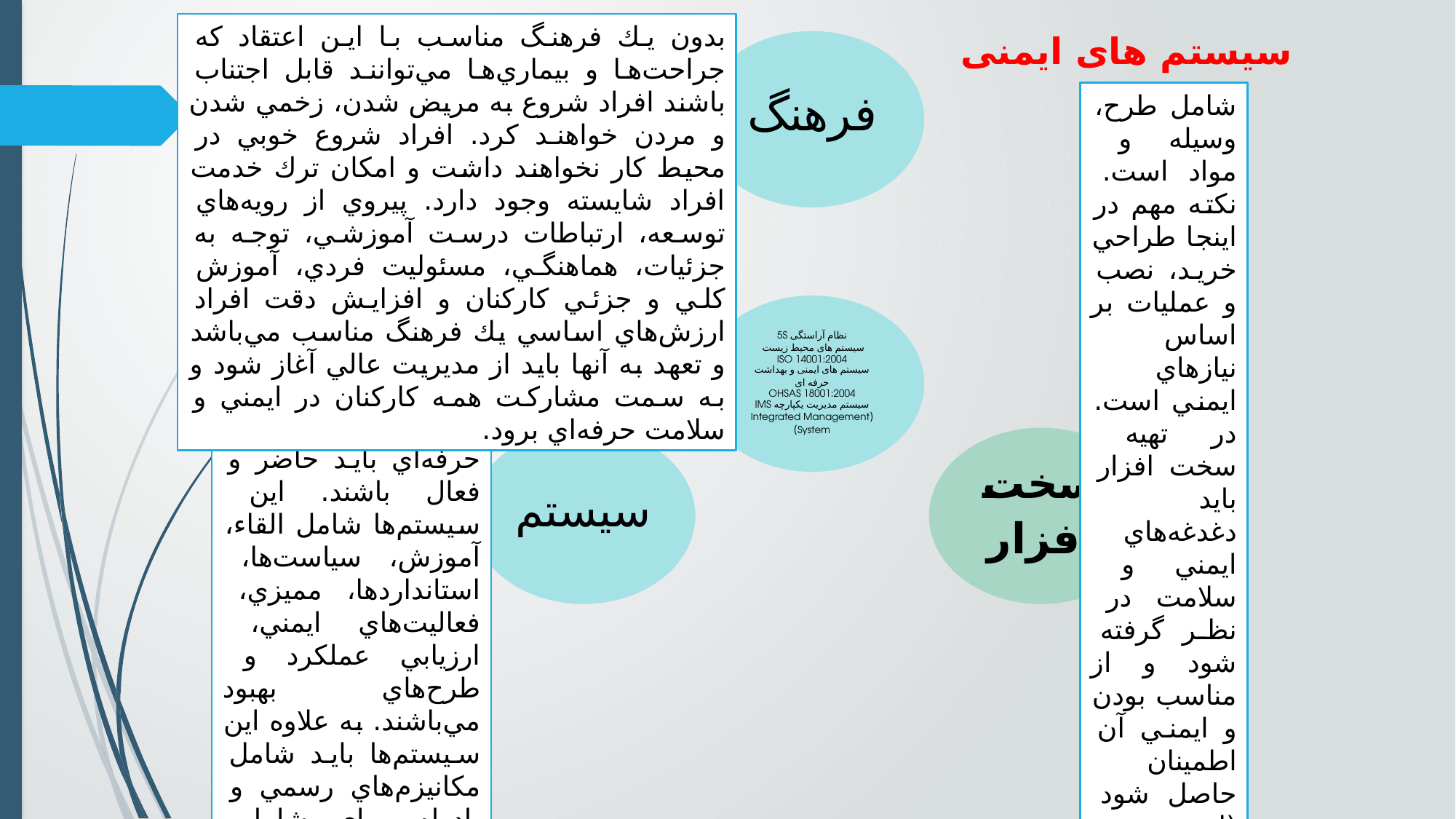

بدون يك فرهنگ مناسب با اين اعتقاد كه جراحت‌ها و بيماري‌ها مي‌توانند قابل اجتناب باشند افراد شروع به مريض شدن، زخمي شدن و مردن خواهند كرد. افراد شروع خوبي در محيط كار نخواهند داشت و امكان ترك خدمت افراد شايسته وجود دارد. پيروي از رويه‌هاي توسعه، ارتباطات درست آموزشي، توجه به جزئيات، هماهنگي، مسئوليت فردي، آموزش كلي و جزئي كاركنان و افزايش دقت افراد ارزش‌هاي اساسي يك فرهنگ مناسب مي‌باشد و تعهد به آنها بايد از مديريت عالي آغاز شود و به سمت مشاركت همه كاركنان در ايمني و سلامت حرفه‌اي برود.
سیستم های ایمنی
نظام آراستگی 5S
سیستم های محیط زیست
ISO 14001:2004
سیستم های ایمنی و بهداشت حرفه ای
OHSAS 18001:2004
سیستم مدیریت یکپارچه IMS
فرهنگ
سخت افزار
سیستم
شامل طرح، وسيله و مواد است. نكته مهم در اينجا طراحي خريد، نصب و عمليات بر اساس نياز‌هاي ايمني است. در تهيه سخت افزار بايد دغدغه‌هاي ايمني و سلامت در نظر گرفته شود و از مناسب بودن و ايمني آن اطمينان حاصل شود (استون 2004، 653).
در سازمان‌ها سيستم‌هاي مرتبط با ايمني و سلامت حرفه‌اي بايد حاضر و فعال باشند. اين سيستم‌ها شامل القاء، آموزش، سياست‌ها، استانداردها، مميزي، فعاليت‌هاي ايمني، ارزيابي عملكرد و طرح‌هاي بهبود مي‌باشند. به علاوه اين سيستم‌ها بايد شامل مكانيزم‌هاي رسمي و بادوام براي شامل شدن همه كاركنان در برنامه‌هاي ايمني و سلامت حرفه‌اي باشند. اساس اين كار ايجاد يك فرهنگ حمايت كننده و حذف رويه‌هاي بوروكراتيك است تا اهداف فراموش نشده و كاركنان آسيب نبينند.